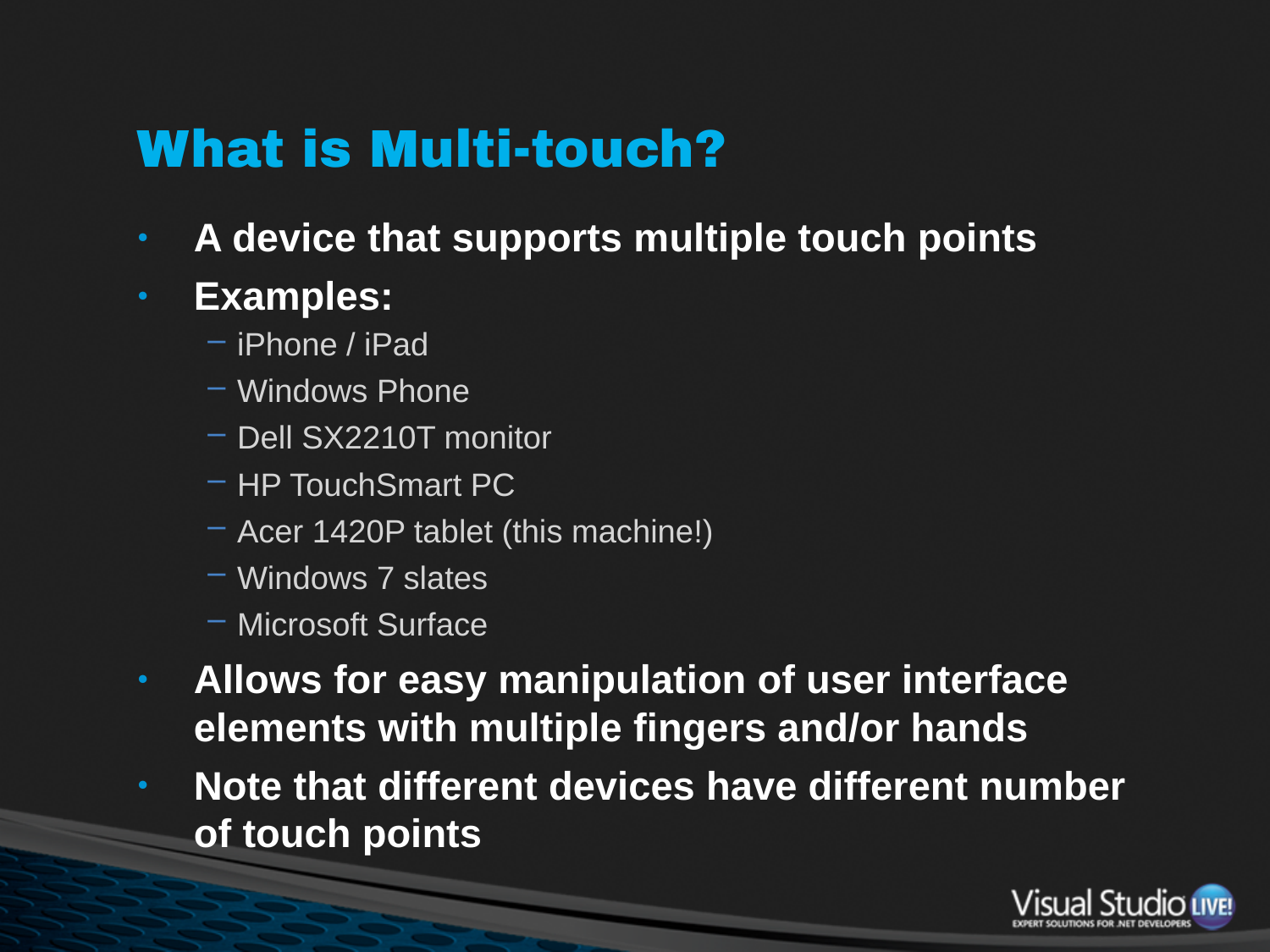

# What is Multi-touch?
A device that supports multiple touch points
Examples:
iPhone / iPad
Windows Phone
Dell SX2210T monitor
HP TouchSmart PC
Acer 1420P tablet (this machine!)
Windows 7 slates
Microsoft Surface
Allows for easy manipulation of user interface elements with multiple fingers and/or hands
Note that different devices have different number of touch points